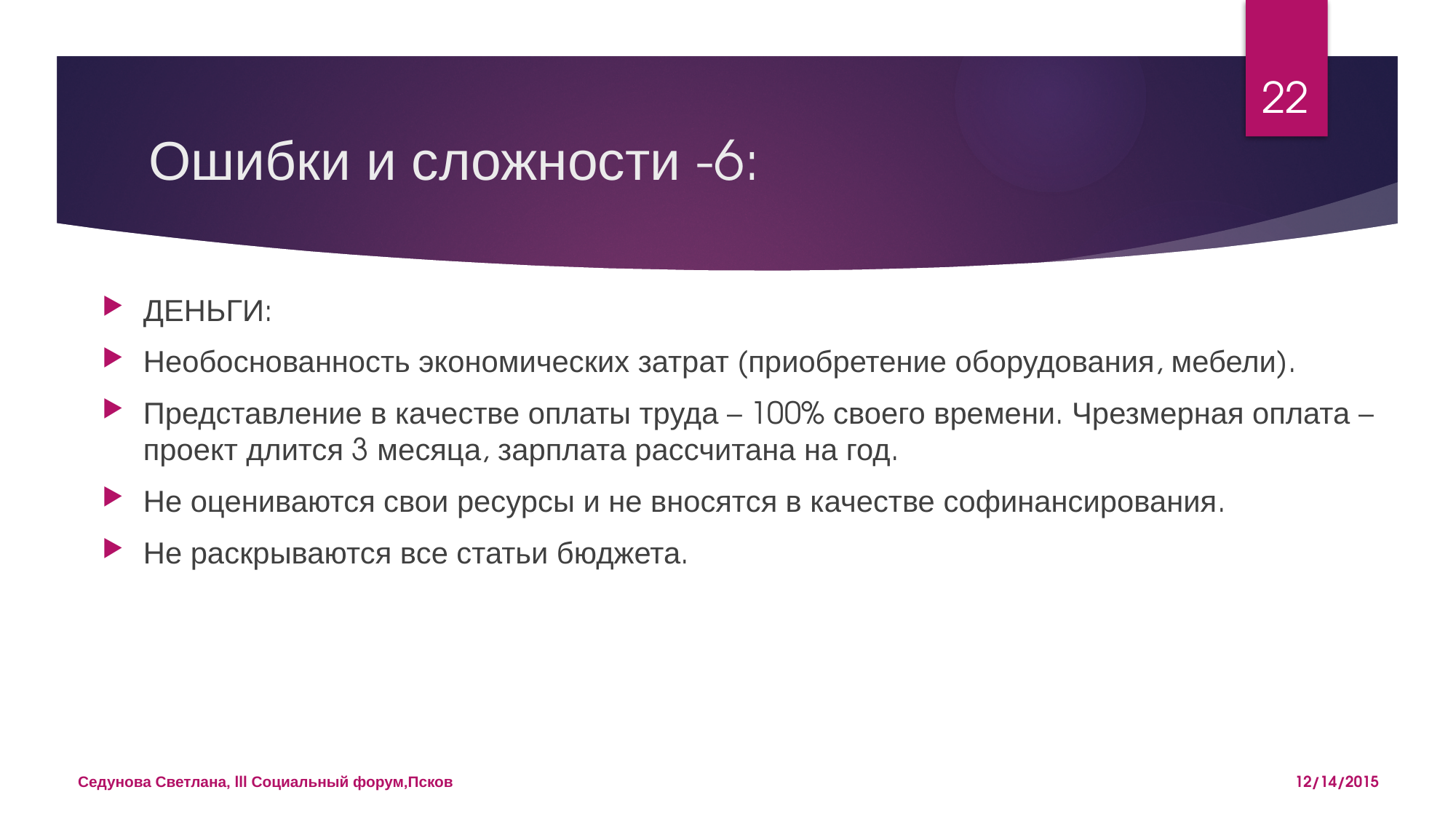

22
# Ошибки и сложности -6:
ДЕНЬГИ:
Необоснованность экономических затрат (приобретение оборудования, мебели).
Представление в качестве оплаты труда – 100% своего времени. Чрезмерная оплата – проект длится 3 месяца, зарплата рассчитана на год.
Не оцениваются свои ресурсы и не вносятся в качестве софинансирования.
Не раскрываются все статьи бюджета.

Седунова Светлана, III Социальный форум,Псков
12/14/2015